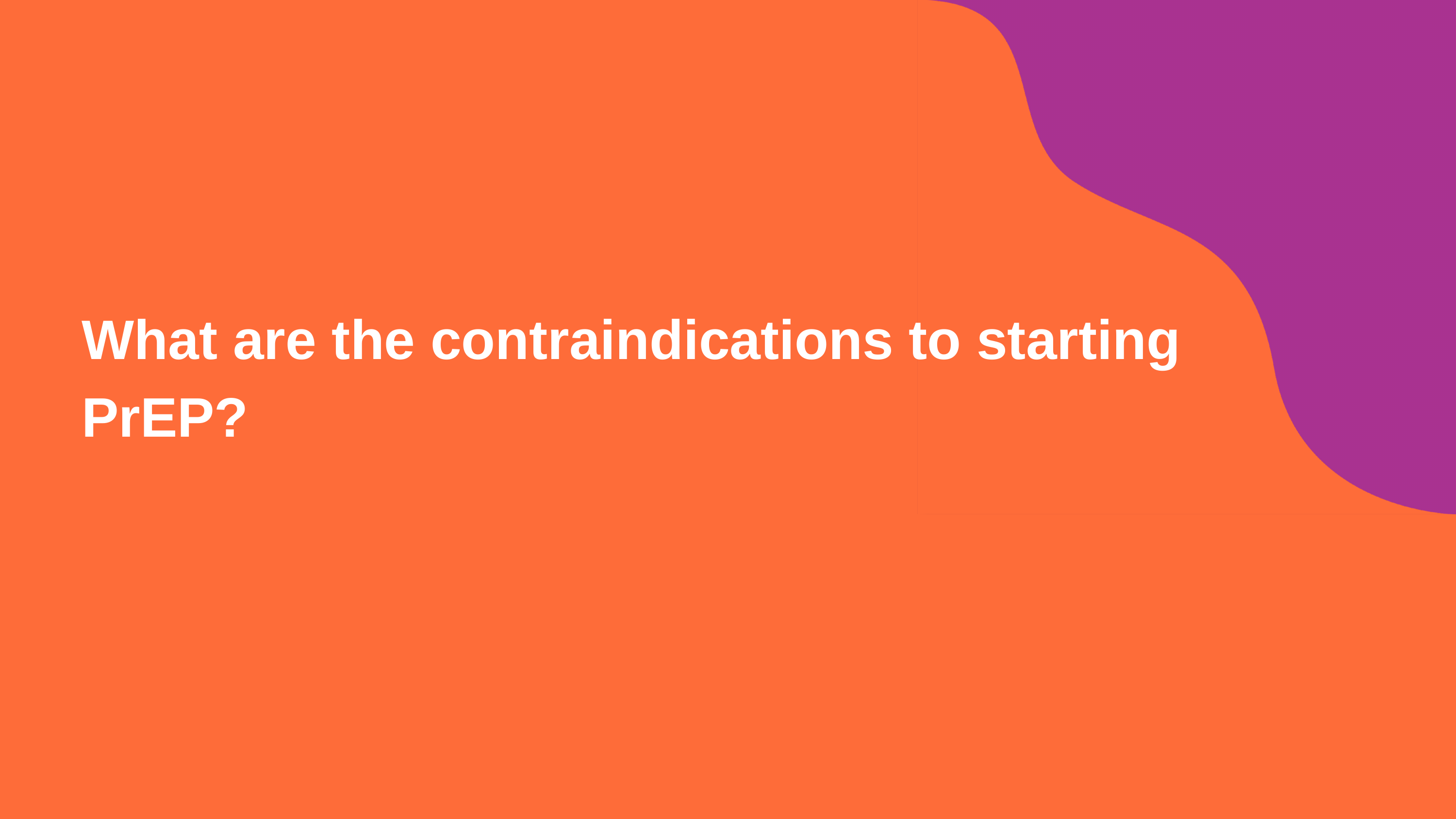

What are the contraindications to starting PrEP?